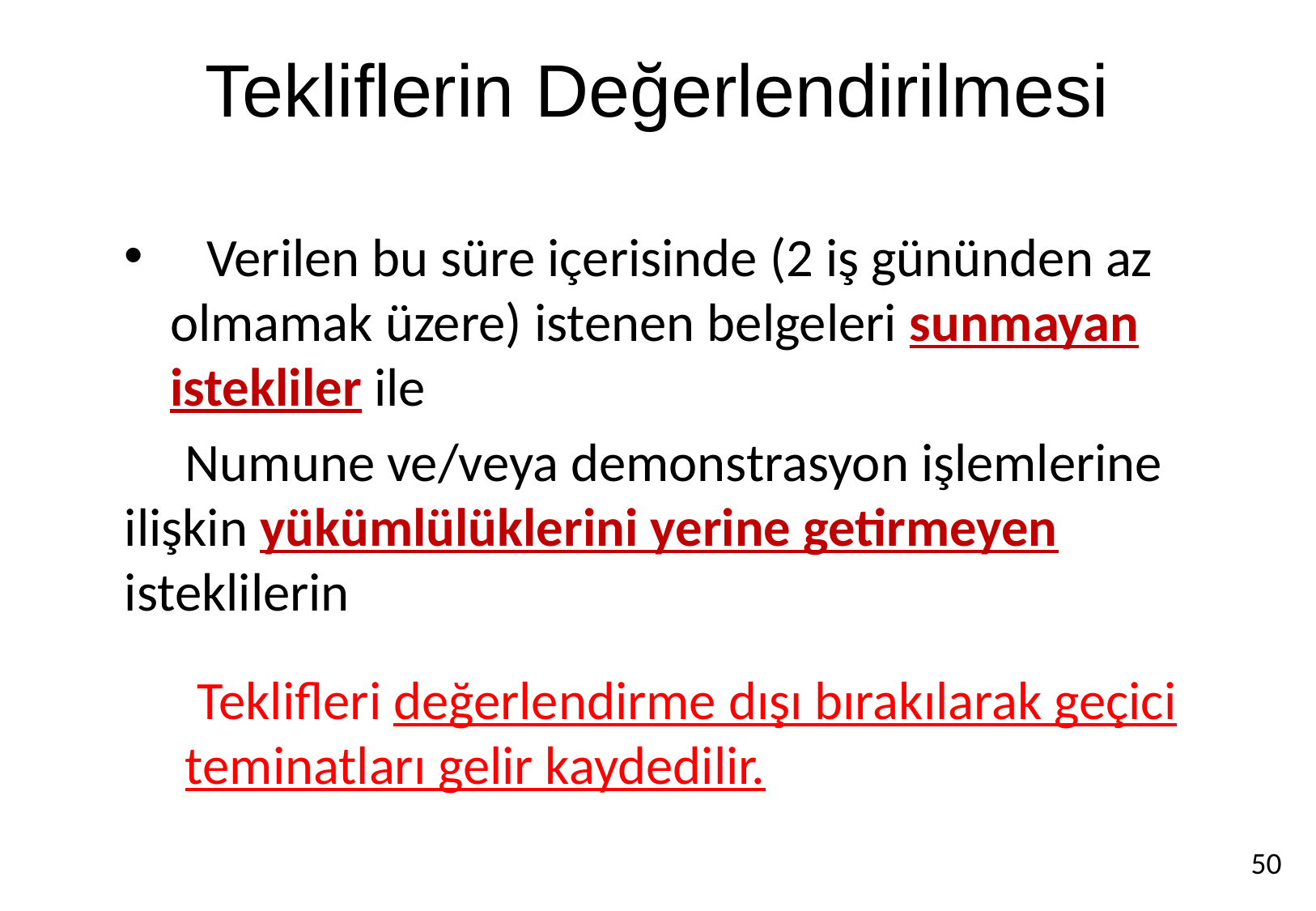

# Tekliflerin Değerlendirilmesi
   Verilen bu süre içerisinde (2 iş gününden az olmamak üzere) istenen belgeleri sunmayan istekliler ile
     Numune ve/veya demonstrasyon işlemlerine ilişkin yükümlülüklerini yerine getirmeyen isteklilerin

 Teklifleri değerlendirme dışı bırakılarak geçici teminatları gelir kaydedilir.
50